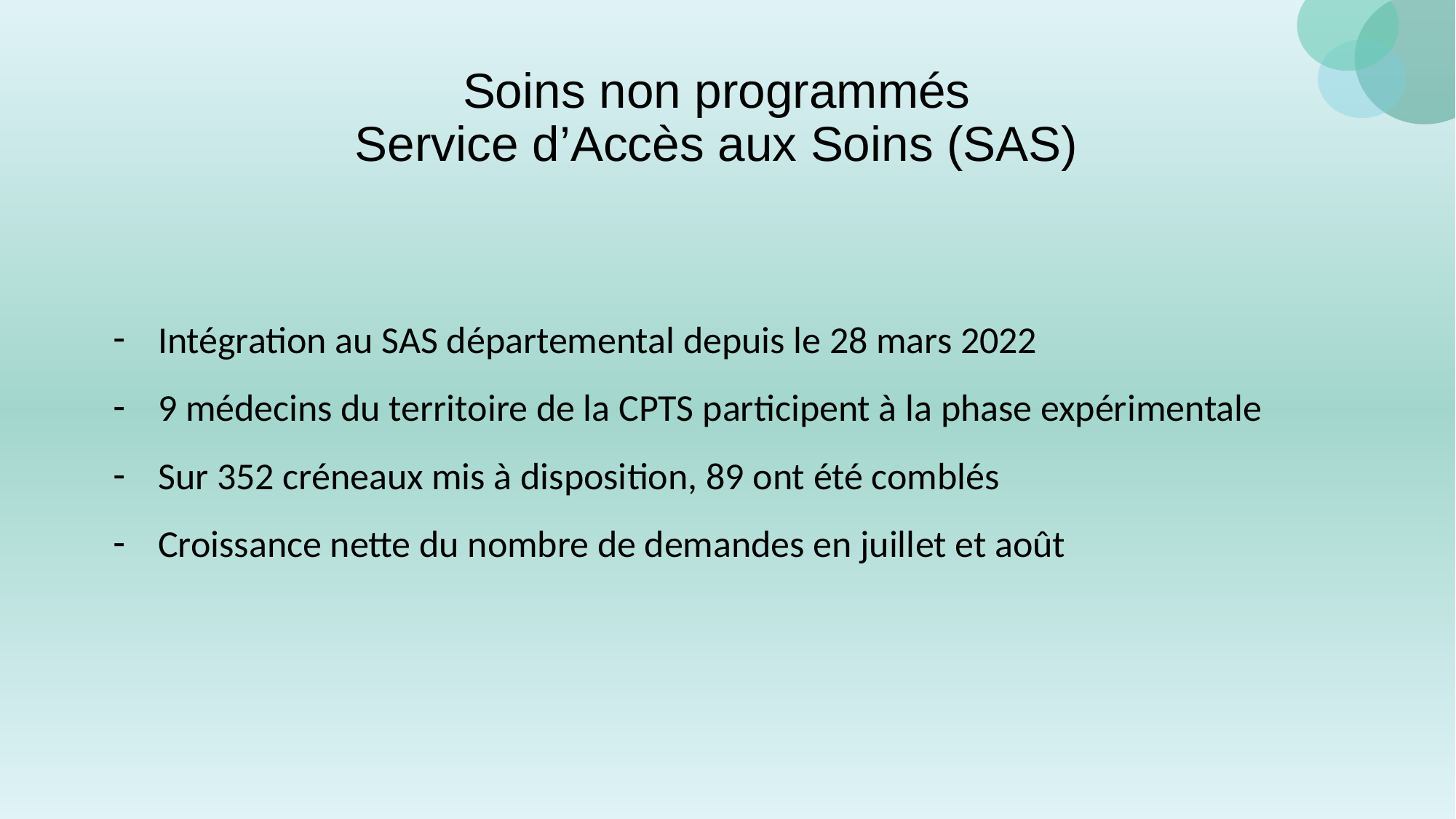

# Soins non programmés Service d’Accès aux Soins (SAS)
Intégration au SAS départemental depuis le 28 mars 2022
9 médecins du territoire de la CPTS participent à la phase expérimentale
Sur 352 créneaux mis à disposition, 89 ont été comblés
Croissance nette du nombre de demandes en juillet et août